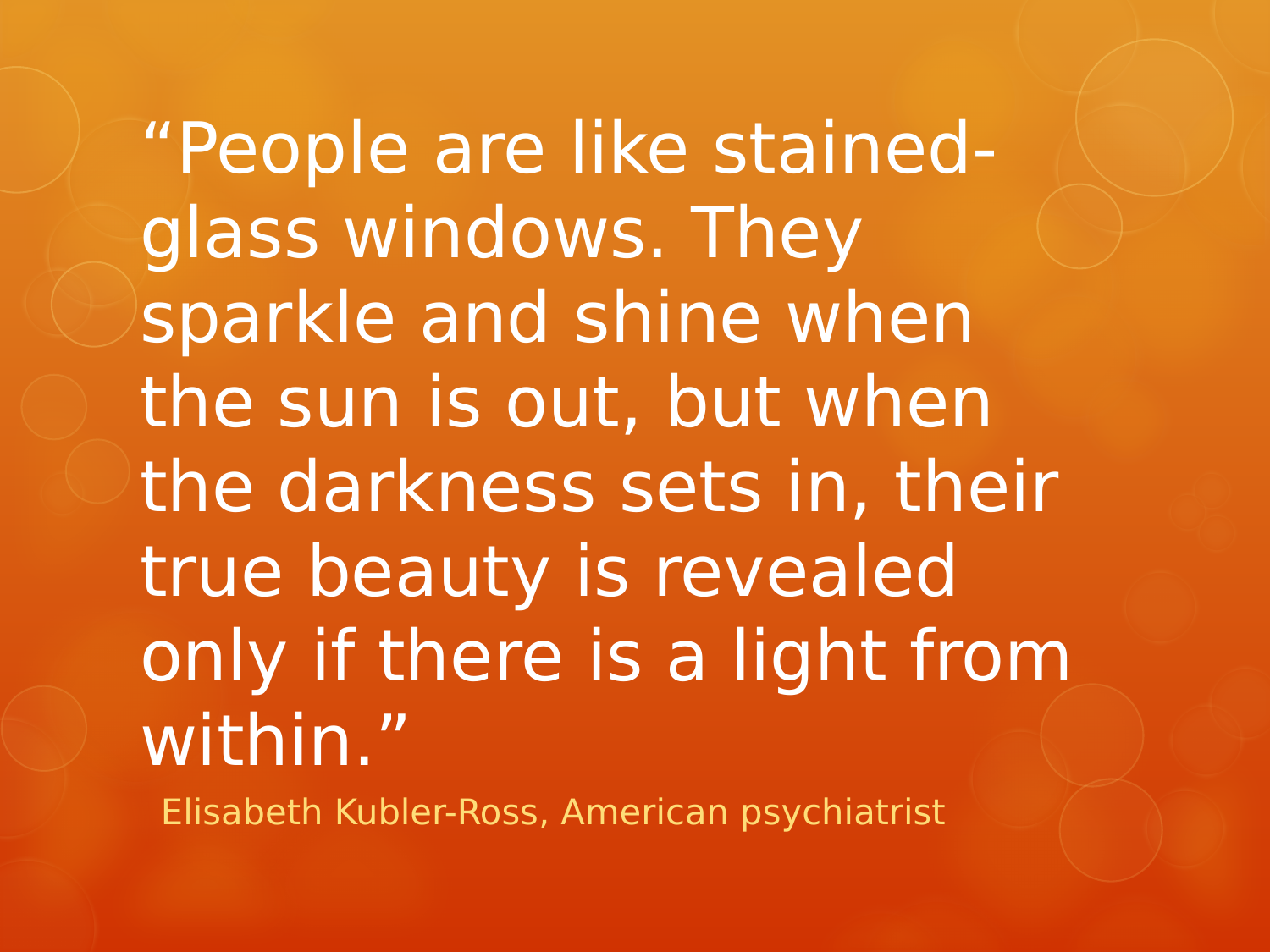

# “People are like stained-glass windows. They sparkle and shine when the sun is out, but when the darkness sets in, their true beauty is revealed only if there is a light from within.”
Elisabeth Kubler-Ross, American psychiatrist